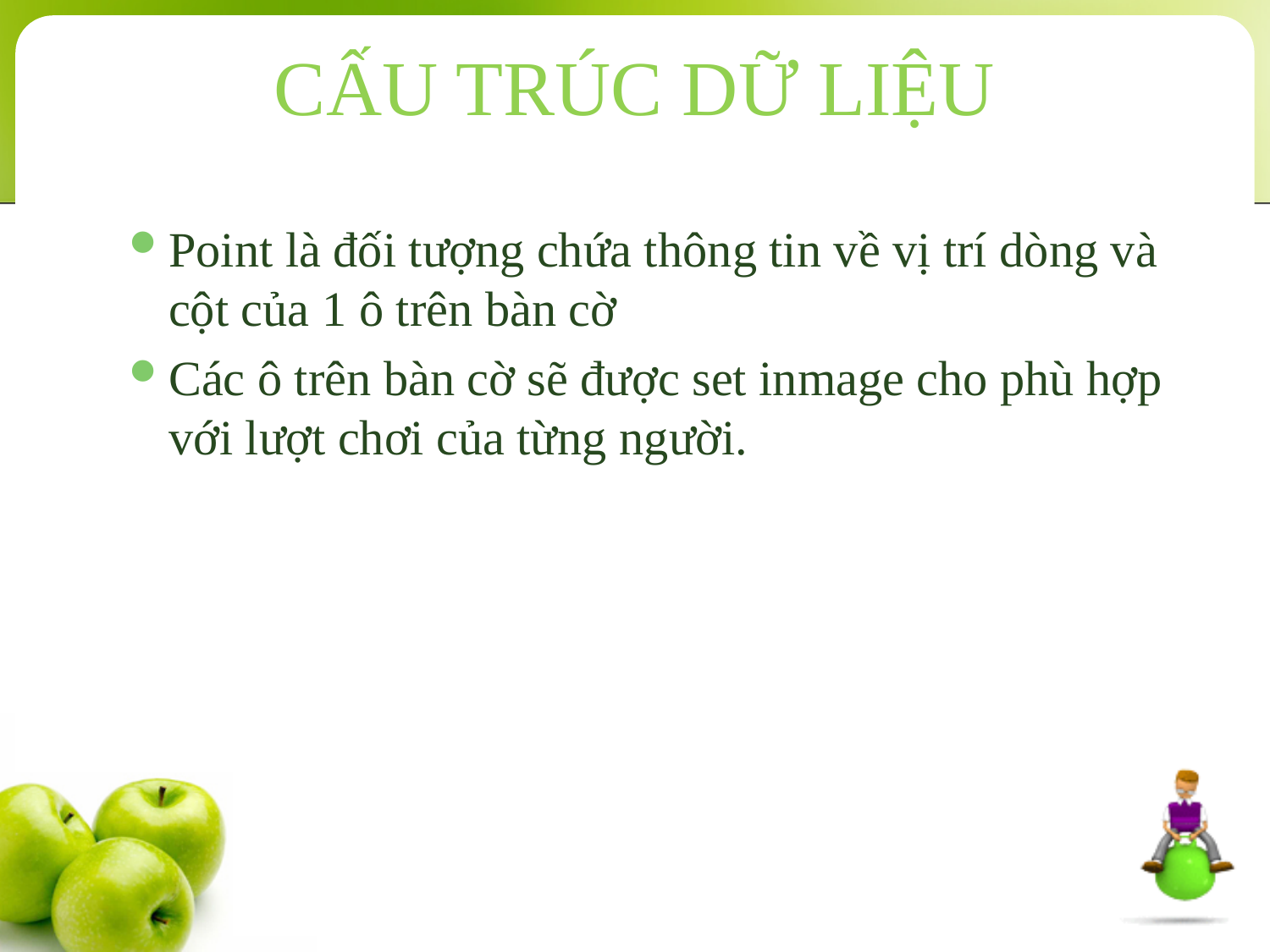

# CẤU TRÚC DỮ LIỆU
Point là đối tượng chứa thông tin về vị trí dòng và cột của 1 ô trên bàn cờ
Các ô trên bàn cờ sẽ được set inmage cho phù hợp với lượt chơi của từng người.